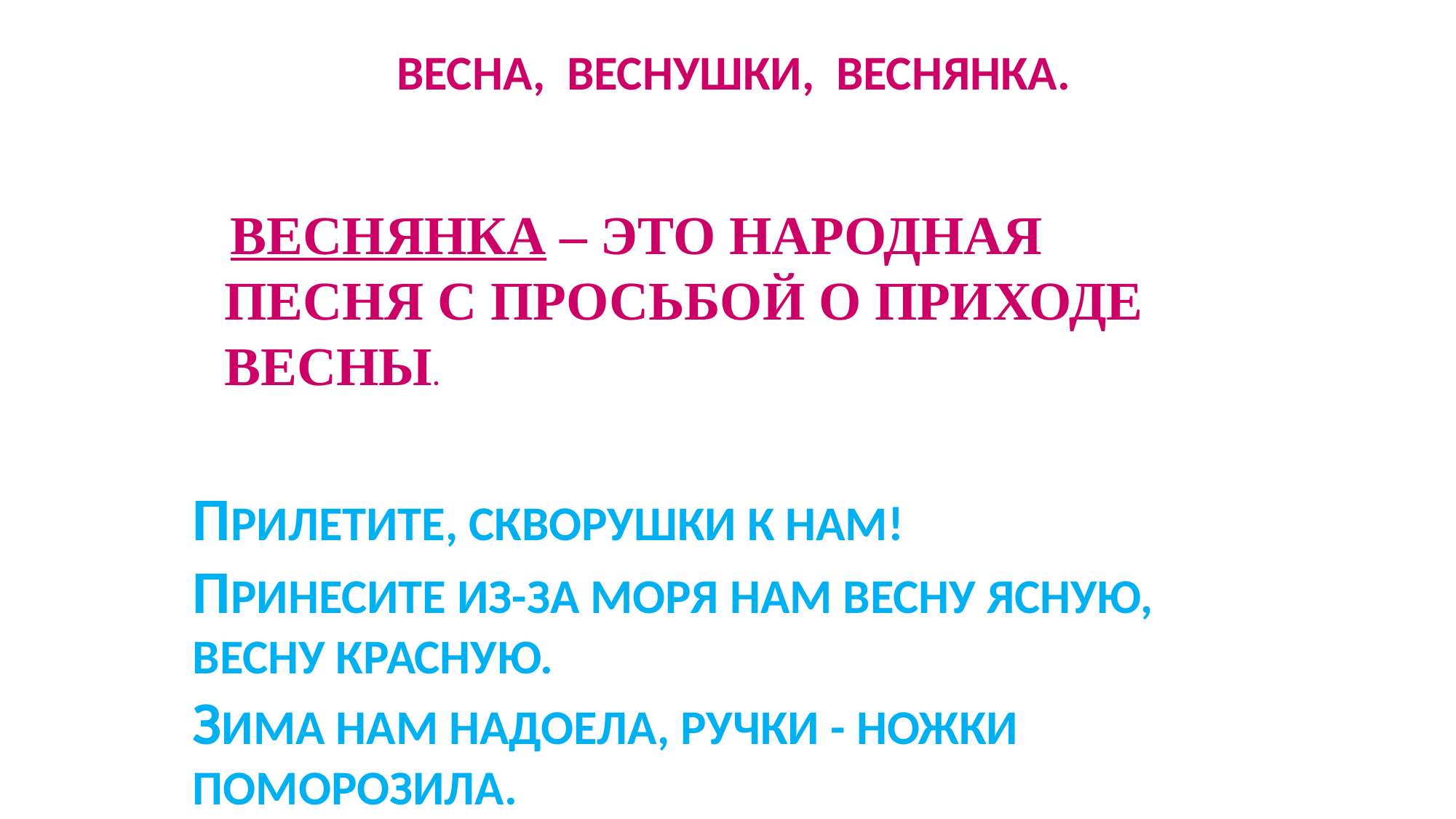

Весна,  веснушки,  веснянка.
 Веснянка – это народная песня с просьбой о приходе весны.
Прилетите, скворушки к нам!
Принесите из-за моря нам весну ясную, весну красную.
Зима нам надоела, ручки - ножки поморозила.